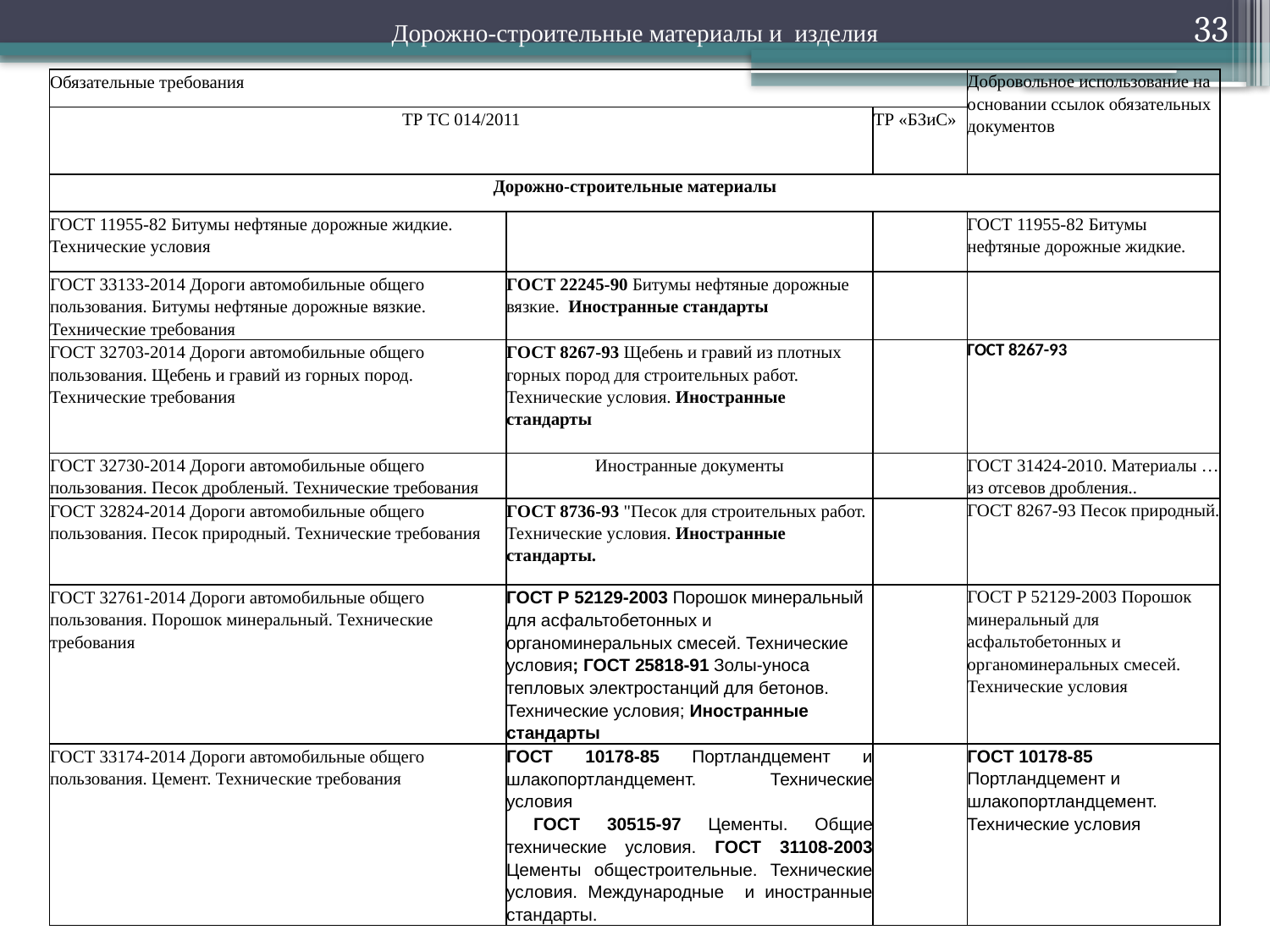

33
Дорожно-строительные материалы и  изделия
| Обязательные требования |  |  | Добровольное использование на основании ссылок обязательных документов |
| --- | --- | --- | --- |
| ТР ТС 014/2011 |  | ТР «БЗиС» |  |
| Дорожно-строительные материалы |  |  |  |
| ГОСТ 11955-82 Битумы нефтяные дорожные жидкие. Технические условия |  |  | ГОСТ 11955-82 Битумы нефтяные дорожные жидкие. |
| ГОСТ 33133-2014 Дороги автомобильные общего пользования. Битумы нефтяные дорожные вязкие. Технические требования | ГОСТ 22245-90 Битумы нефтяные дорожные вязкие. Иностранные стандарты |  |  |
| ГОСТ 32703-2014 Дороги автомобильные общего пользования. Щебень и гравий из горных пород. Технические требования | ГОСТ 8267-93 Щебень и гравий из плотных горных пород для строительных работ. Технические условия. Иностранные стандарты |  | ГОСТ 8267-93 |
| ГОСТ 32730-2014 Дороги автомобильные общего пользования. Песок дробленый. Технические требования | Иностранные документы |  | ГОСТ 31424-2010. Материалы … из отсевов дробления.. |
| ГОСТ 32824-2014 Дороги автомобильные общего пользования. Песок природный. Технические требования | ГОСТ 8736-93 "Песок для строительных работ. Технические условия. Иностранные стандарты. |  | ГОСТ 8267-93 Песок природный. |
| ГОСТ 32761-2014 Дороги автомобильные общего пользования. Порошок минеральный. Технические требования | ГОСТ Р 52129-2003 Порошок минеральный для асфальтобетонных и органоминеральных смесей. Технические условия; ГОСТ 25818-91 Золы-уноса тепловых электростанций для бетонов. Технические условия; Иностранные стандарты |  | ГОСТ Р 52129-2003 Порошок минеральный для асфальтобетонных и органоминеральных смесей. Технические условия |
| ГОСТ 33174-2014 Дороги автомобильные общего пользования. Цемент. Технические требования | ГОСТ 10178-85 Портландцемент и шлакопортландцемент. Технические условия ГОСТ 30515-97 Цементы. Общие технические условия. ГОСТ 31108-2003 Цементы общестроительные. Технические условия. Международные и иностранные стандарты. |  | ГОСТ 10178-85 Портландцемент и шлакопортландцемент. Технические условия |